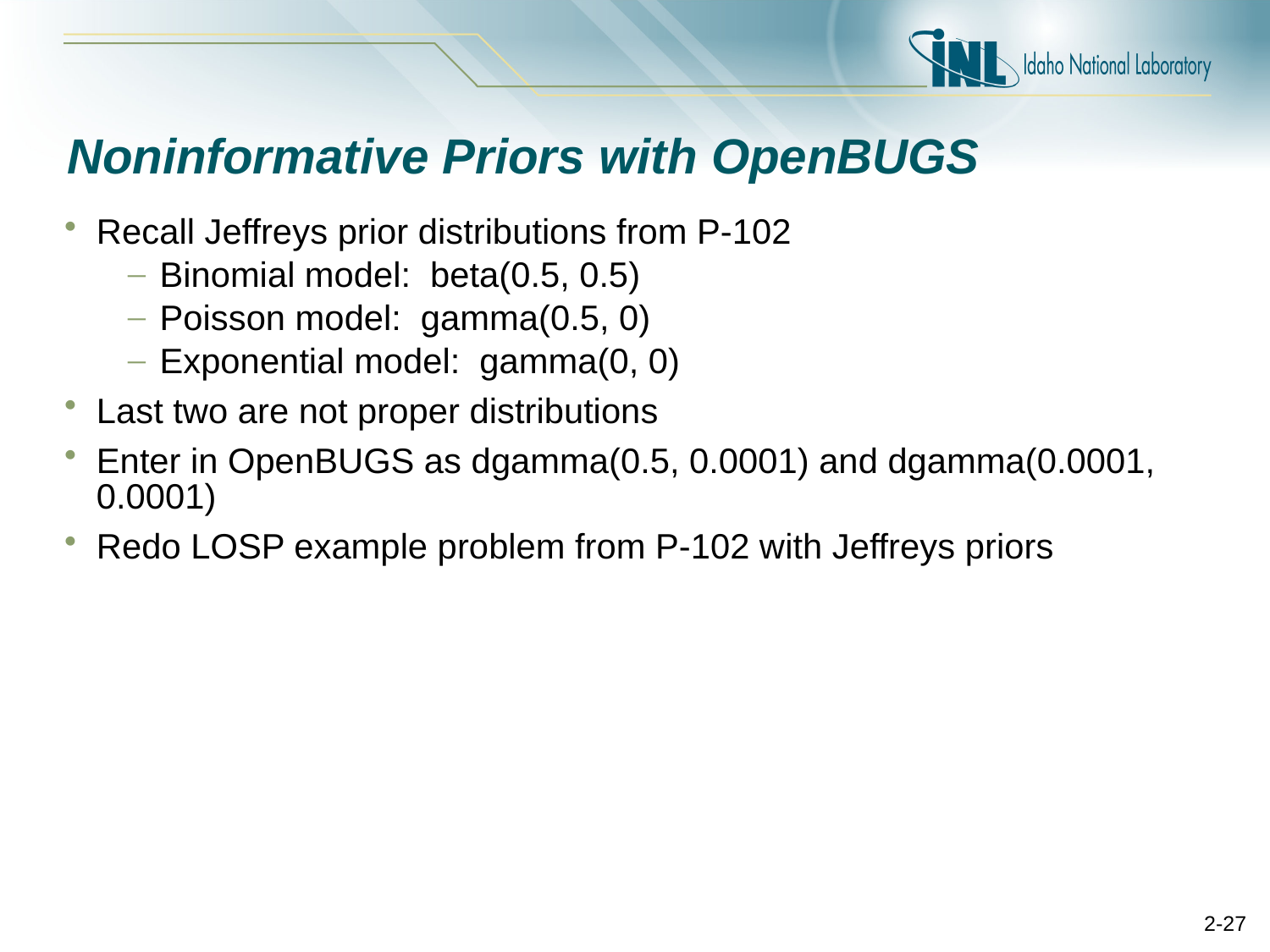

# Noninformative Priors with OpenBUGS
Recall Jeffreys prior distributions from P-102
Binomial model:  beta(0.5, 0.5)
Poisson model:  gamma(0.5, 0)
Exponential model:  gamma(0, 0)
Last two are not proper distributions
Enter in OpenBUGS as dgamma(0.5, 0.0001) and dgamma(0.0001, 0.0001)
Redo LOSP example problem from P-102 with Jeffreys priors
2-27